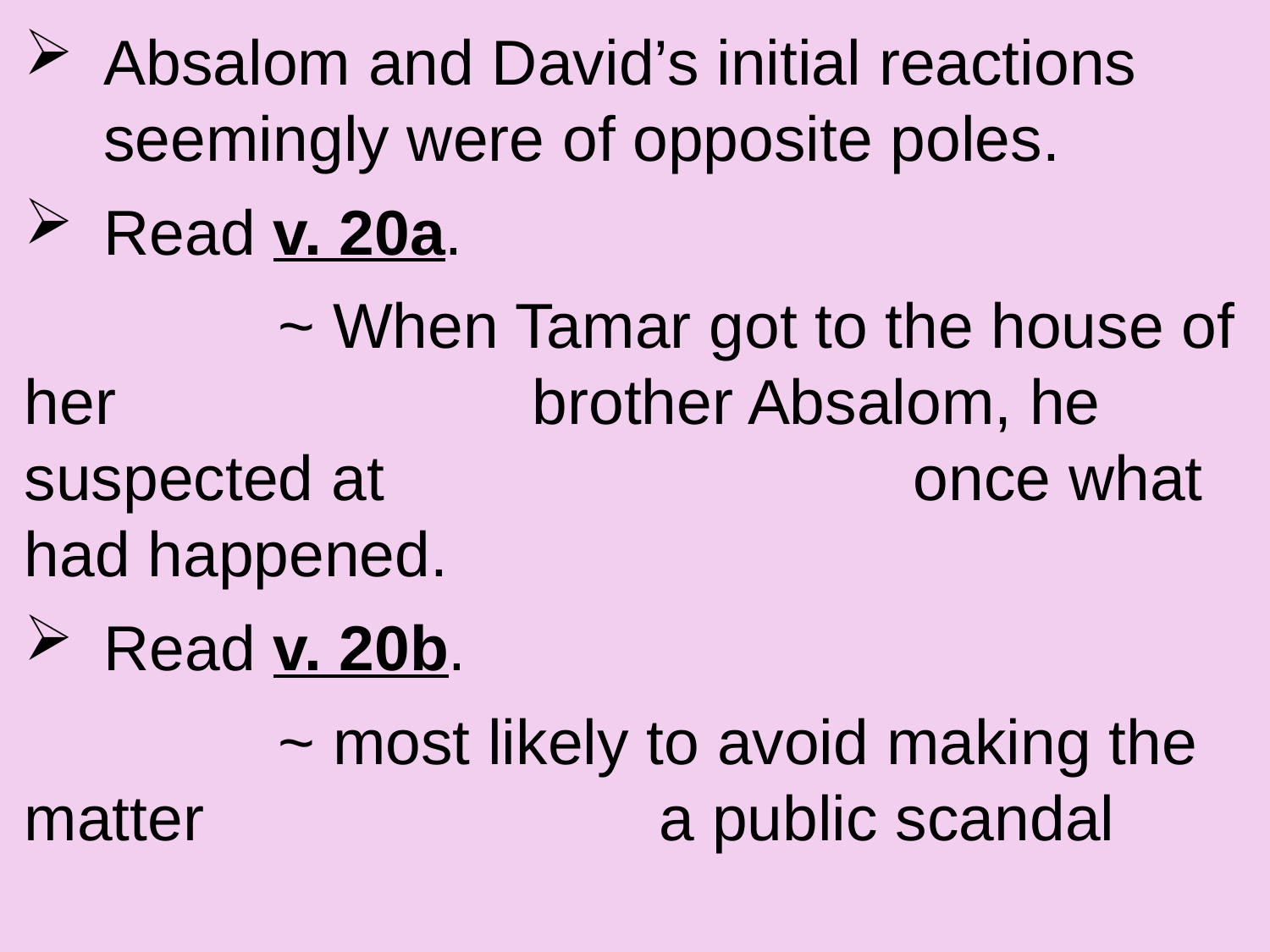

Absalom and David’s initial reactions seemingly were of opposite poles.
Read v. 20a.
		~ When Tamar got to the house of her 				brother Absalom, he suspected at 					once what had happened.
Read v. 20b.
		~ most likely to avoid making the matter 				a public scandal